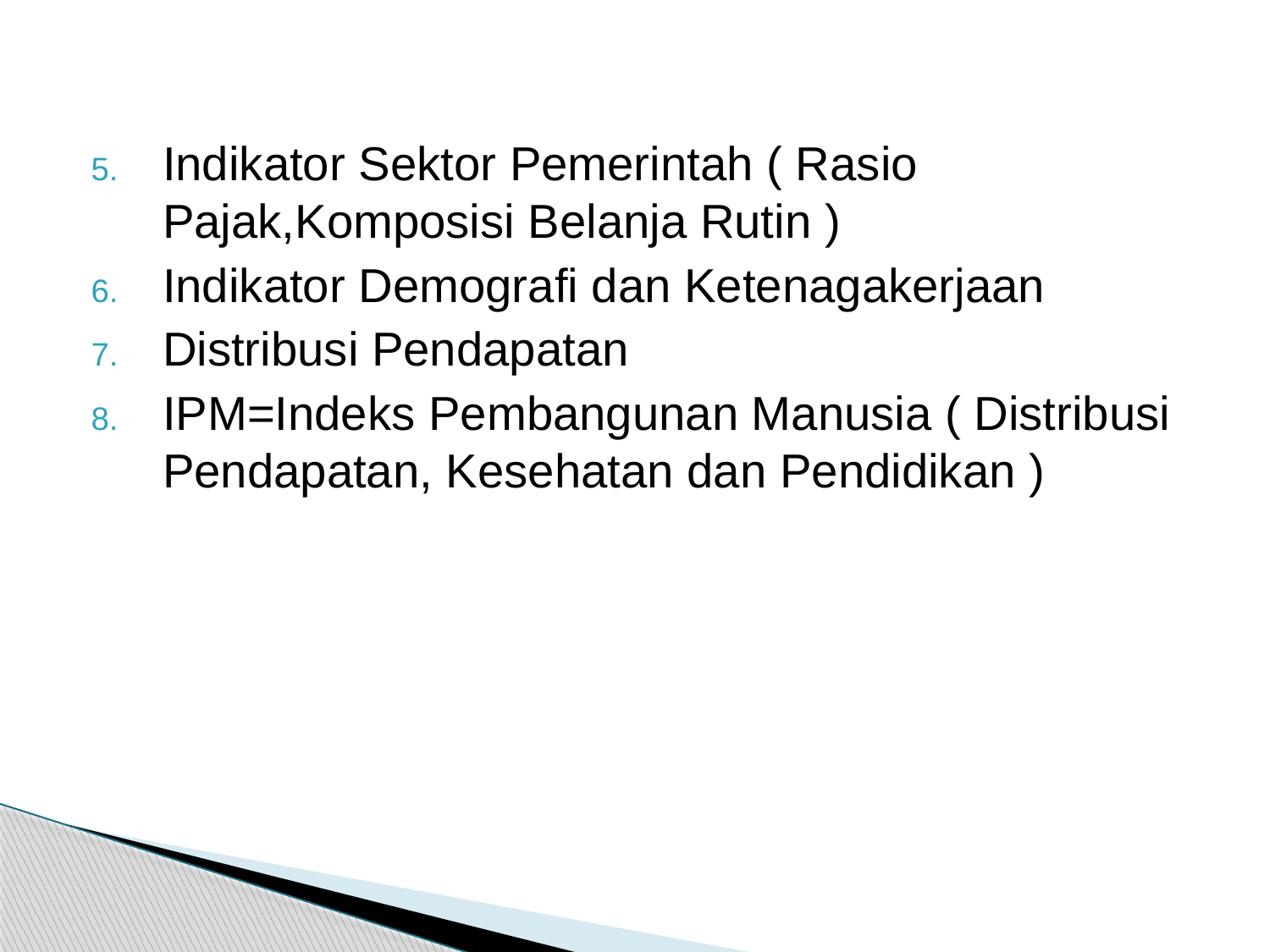

Indikator Sektor Pemerintah ( Rasio Pajak,Komposisi Belanja Rutin )
Indikator Demografi dan Ketenagakerjaan
Distribusi Pendapatan
IPM=Indeks Pembangunan Manusia ( Distribusi Pendapatan, Kesehatan dan Pendidikan )